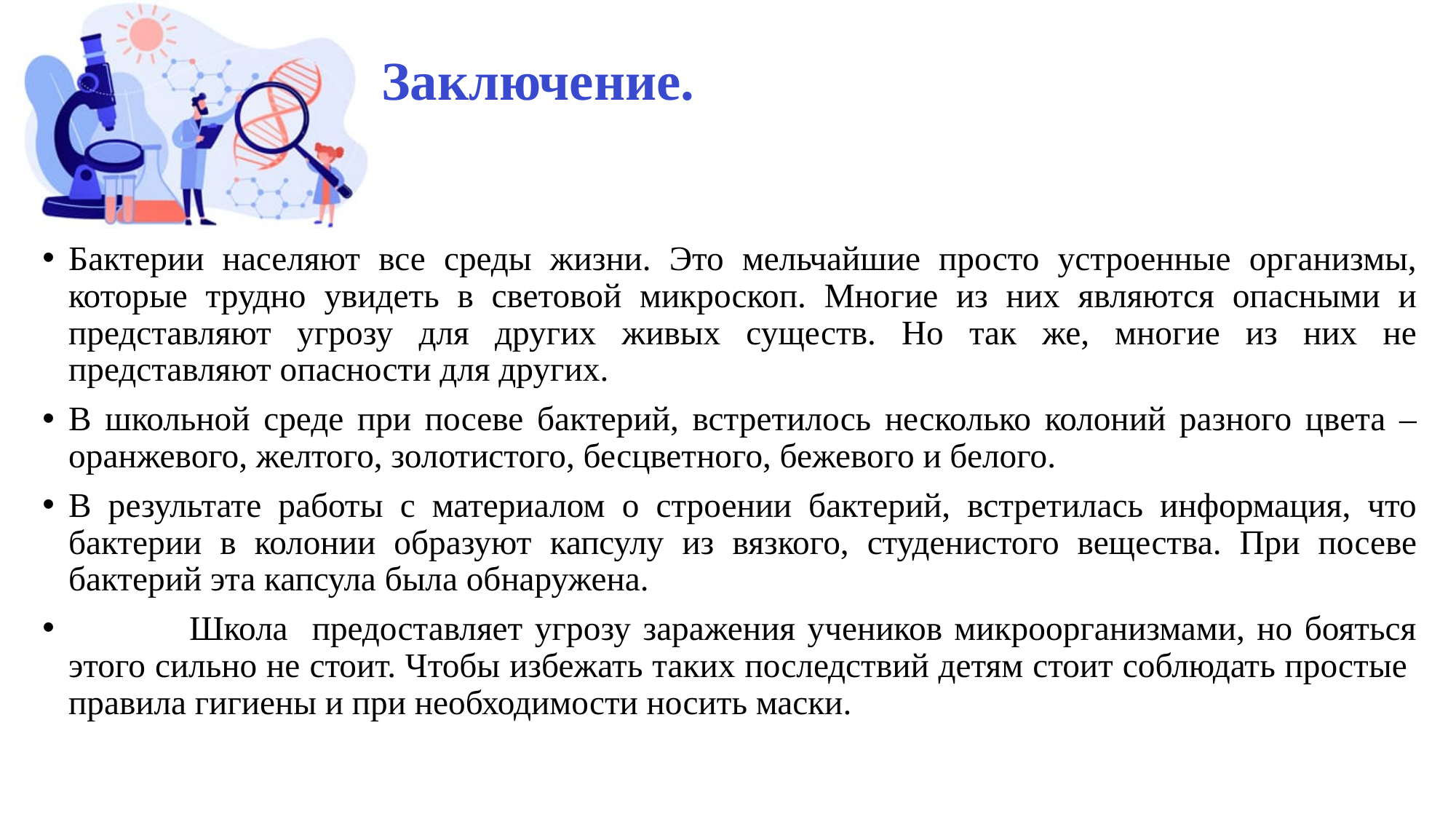

# Заключение.
Бактерии населяют все среды жизни. Это мельчайшие просто устроенные организмы, которые трудно увидеть в световой микроскоп. Многие из них являются опасными и представляют угрозу для других живых существ. Но так же, многие из них не представляют опасности для других.
В школьной среде при посеве бактерий, встретилось несколько колоний разного цвета – оранжевого, желтого, золотистого, бесцветного, бежевого и белого.
В результате работы с материалом о строении бактерий, встретилась информация, что бактерии в колонии образуют капсулу из вязкого, студенистого вещества. При посеве бактерий эта капсула была обнаружена.
          Школа  предоставляет угрозу заражения учеников микроорганизмами, но бояться этого сильно не стоит. Чтобы избежать таких последствий детям стоит соблюдать простые  правила гигиены и при необходимости носить маски.